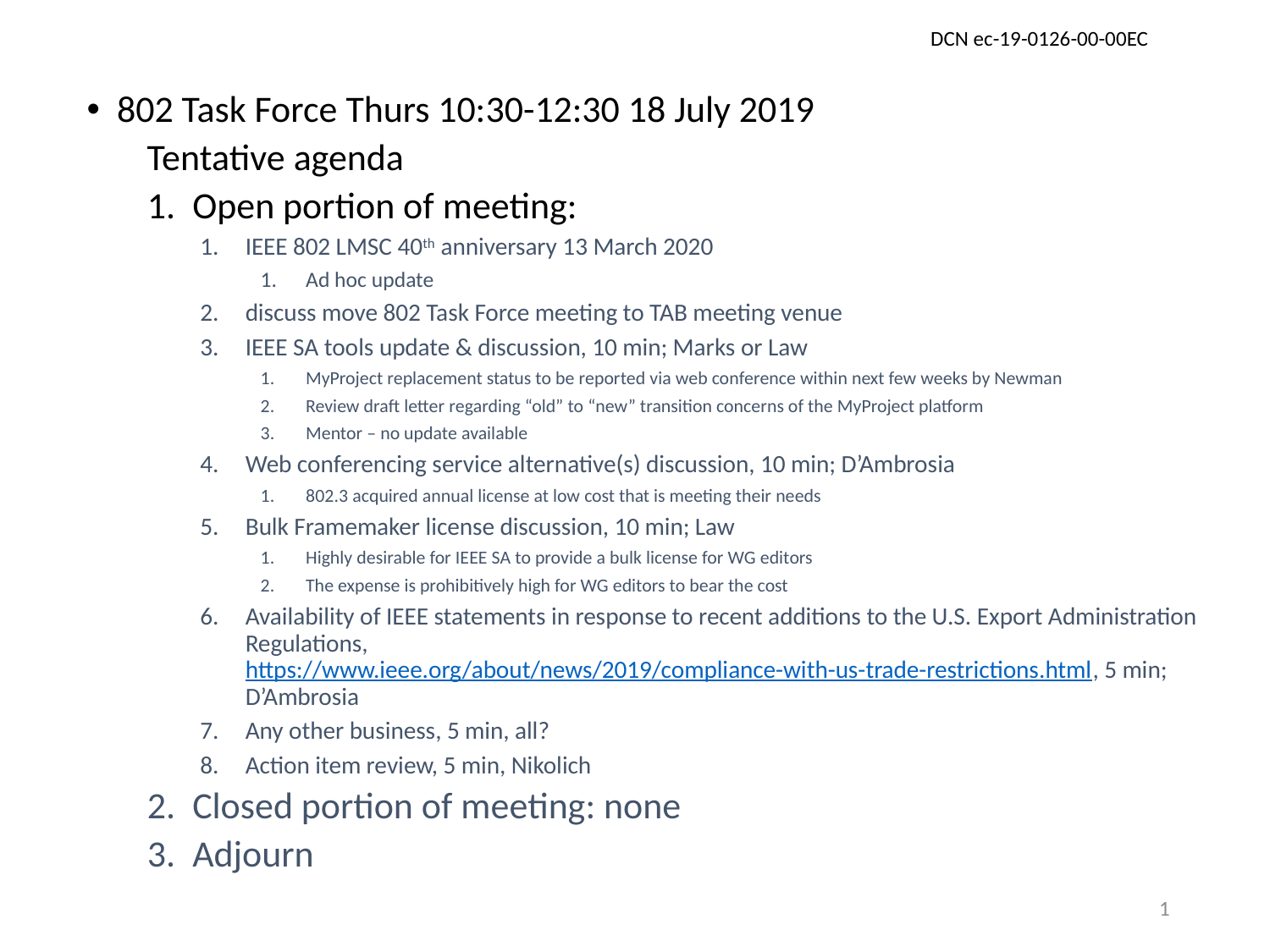

DCN ec-19-0126-00-00EC
802 Task Force Thurs 10:30-12:30 18 July 2019
Tentative agenda
Open portion of meeting:
IEEE 802 LMSC 40th anniversary 13 March 2020
Ad hoc update
discuss move 802 Task Force meeting to TAB meeting venue
IEEE SA tools update & discussion, 10 min; Marks or Law
MyProject replacement status to be reported via web conference within next few weeks by Newman
Review draft letter regarding “old” to “new” transition concerns of the MyProject platform
Mentor – no update available
Web conferencing service alternative(s) discussion, 10 min; D’Ambrosia
802.3 acquired annual license at low cost that is meeting their needs
Bulk Framemaker license discussion, 10 min; Law
Highly desirable for IEEE SA to provide a bulk license for WG editors
The expense is prohibitively high for WG editors to bear the cost
Availability of IEEE statements in response to recent additions to the U.S. Export Administration Regulations, https://www.ieee.org/about/news/2019/compliance-with-us-trade-restrictions.html, 5 min; D’Ambrosia
Any other business, 5 min, all?
Action item review, 5 min, Nikolich
Closed portion of meeting: none
Adjourn

1